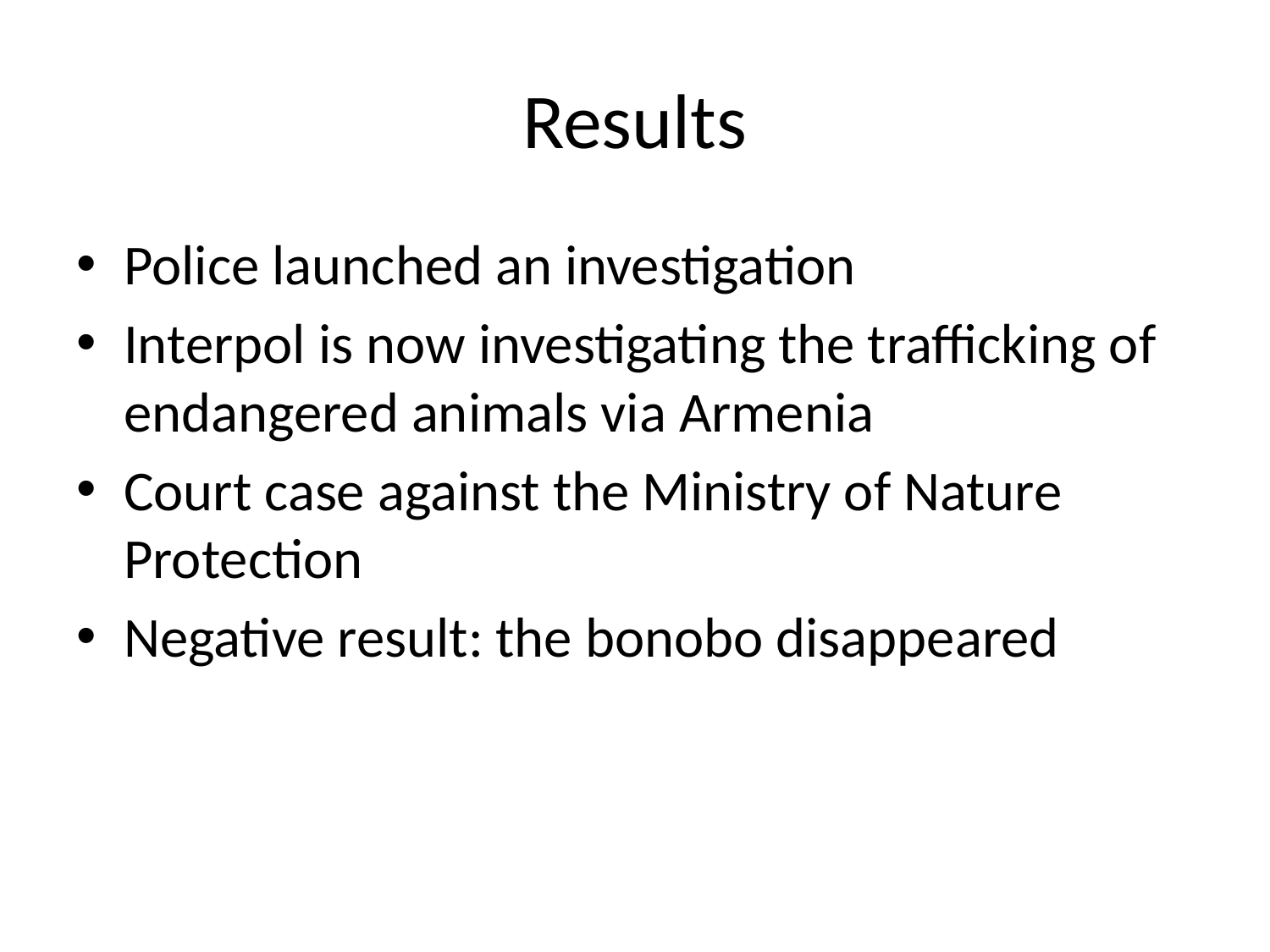

# Results
Police launched an investigation
Interpol is now investigating the trafficking of endangered animals via Armenia
Court case against the Ministry of Nature Protection
Negative result: the bonobo disappeared